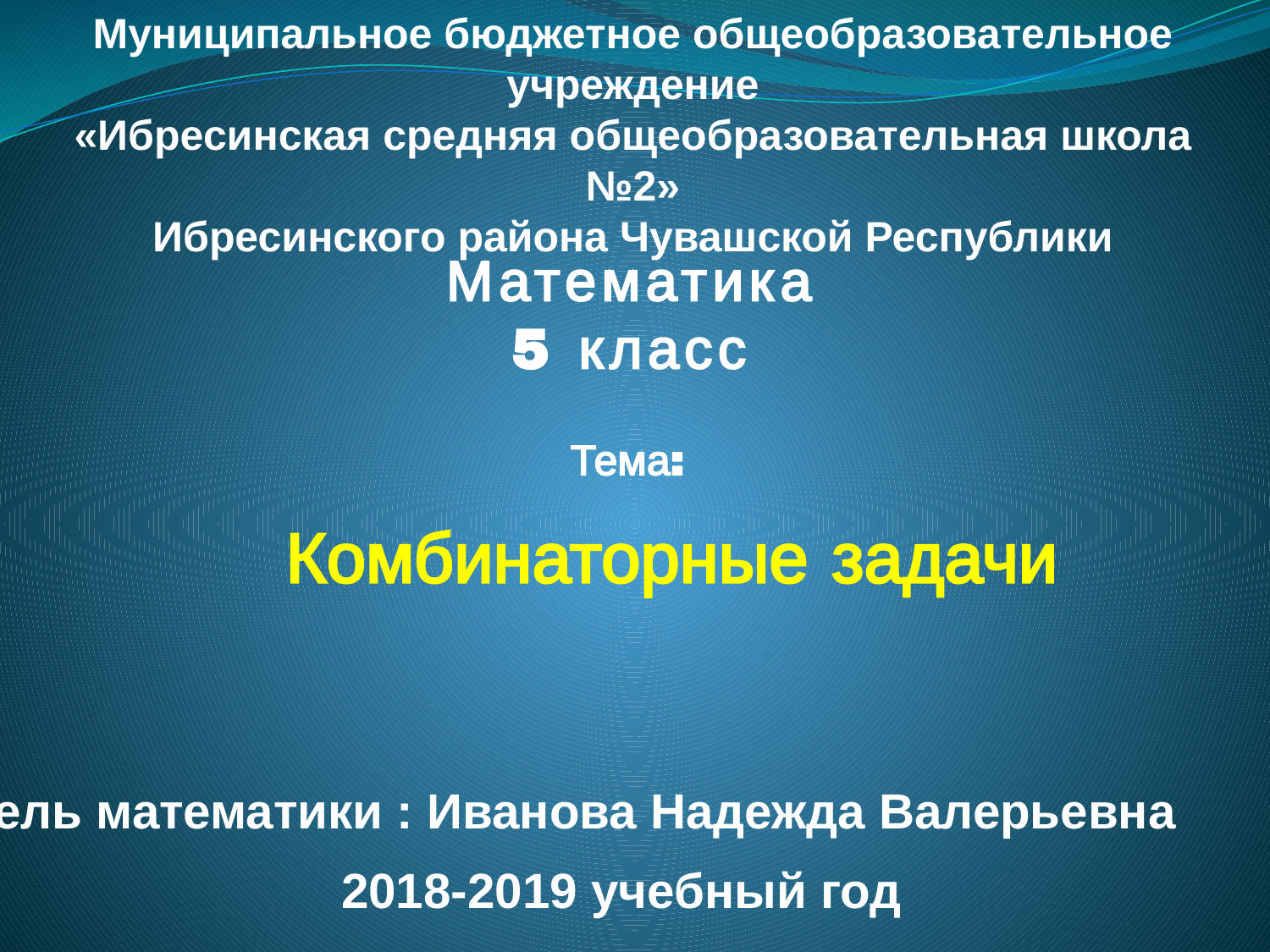

Муниципальное бюджетное общеобразовательное учреждение
«Ибресинская средняя общеобразовательная школа №2»
Ибресинского района Чувашской Республики
Математика
5 класс
Тема:
Комбинаторные задачи
Учитель математики : Иванова Надежда Валерьевна
2018-2019 учебный год